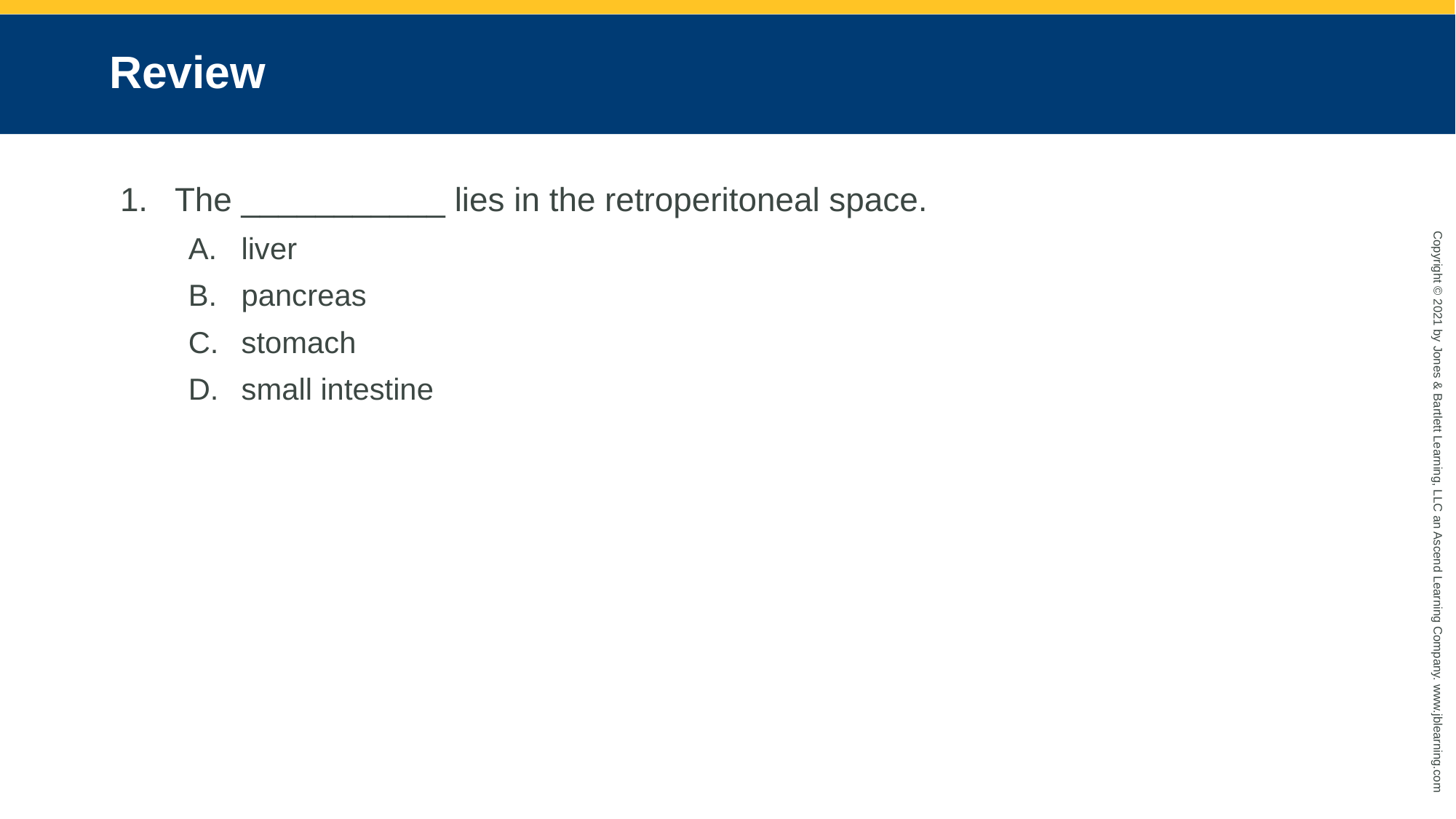

# Review
The ___________ lies in the retroperitoneal space.
liver
pancreas
stomach
small intestine